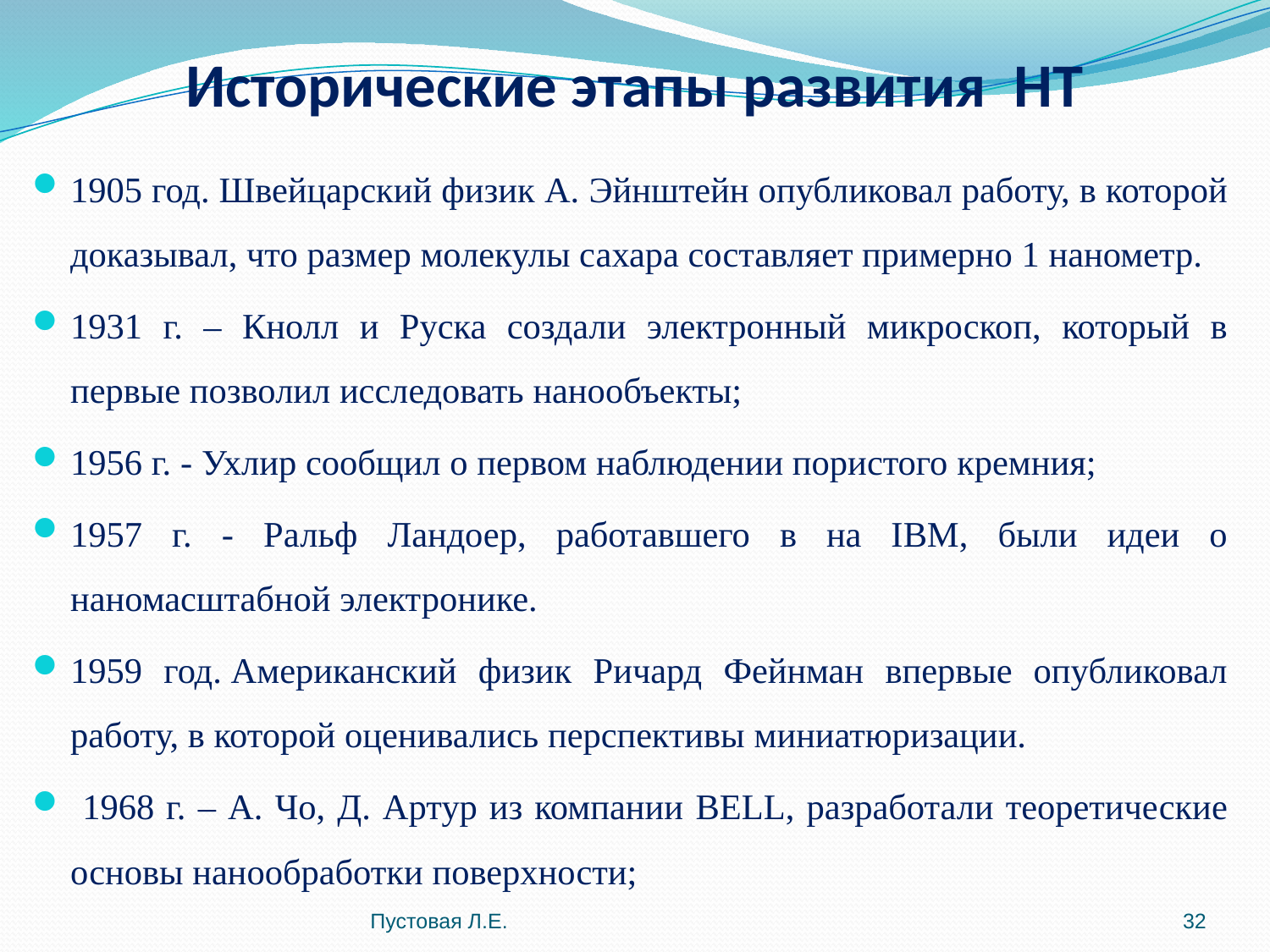

# Исторические этапы развития  НТ
1905 год. Швейцарский физик А. Эйнштейн опубликовал работу, в которой доказывал, что размер молекулы сахара составляет примерно 1 нанометр.
1931 г. – Кнолл и Руска создали электронный микроскоп, который в первые позволил исследовать нанообъекты;
1956 г. - Ухлир сообщил о первом наблюдении пористого кремния;
1957 г. - Ральф Ландоер, работавшего в на IBM, были идеи о наномасштабной электронике.
1959 год. Американский физик Ричард Фейнман впервые опубликовал работу, в которой оценивались перспективы миниатюризации.
 1968 г. – А. Чо, Д. Артур из компании BELL, разработали теоретические основы нанообработки поверхности;
Пустовая Л.Е.
32